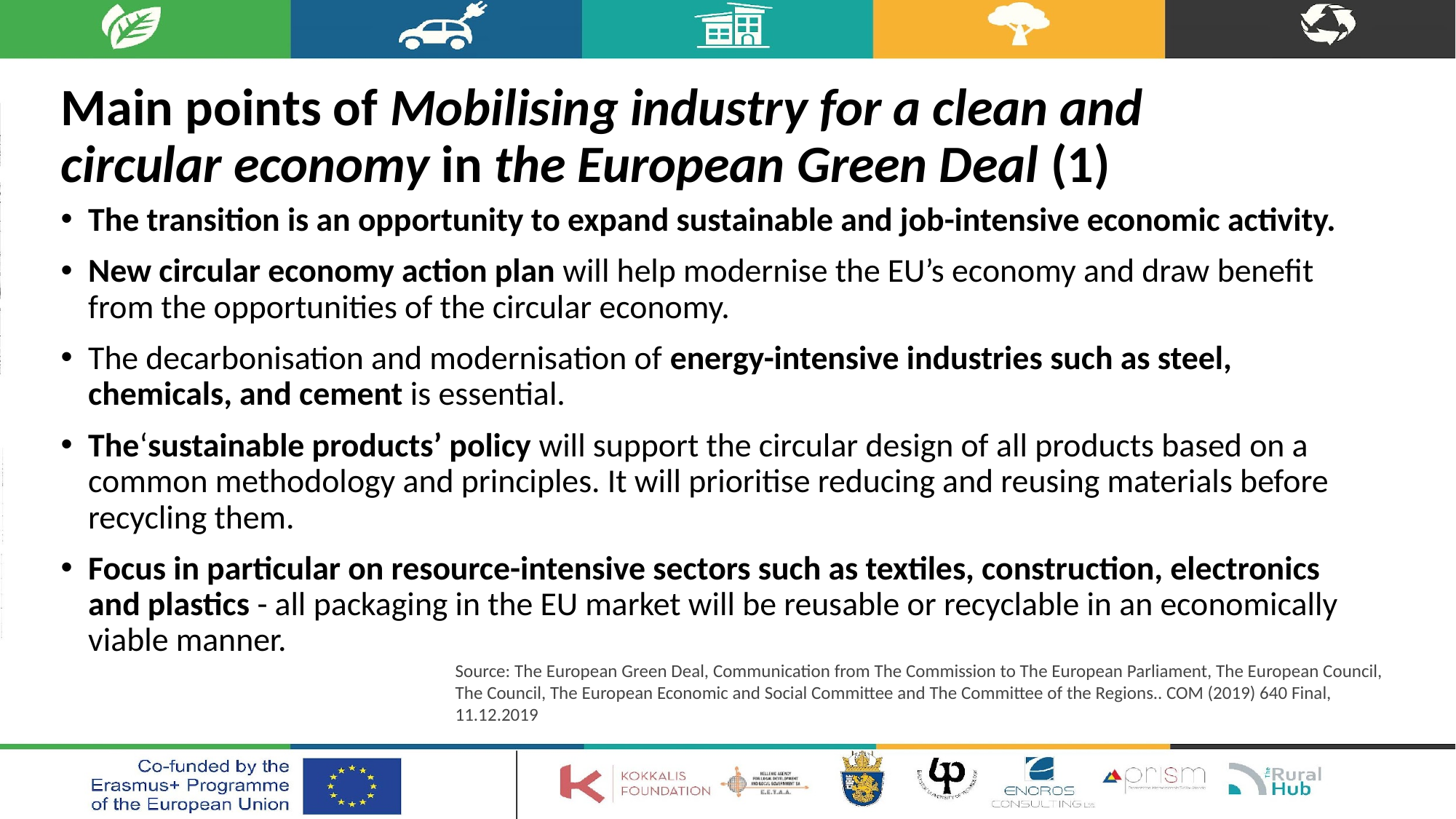

# Main points of Mobilising industry for a clean and circular economy in the European Green Deal (1)
The transition is an opportunity to expand sustainable and job-intensive economic activity.
New circular economy action plan will help modernise the EU’s economy and draw benefit from the opportunities of the circular economy.
The decarbonisation and modernisation of energy-intensive industries such as steel, chemicals, and cement is essential.
The‘sustainable products’ policy will support the circular design of all products based on a common methodology and principles. It will prioritise reducing and reusing materials before recycling them.
Focus in particular on resource-intensive sectors such as textiles, construction, electronics and plastics - all packaging in the EU market will be reusable or recyclable in an economically viable manner.
Source: The European Green Deal, Communication from The Commission to The European Parliament, The European Council, The Council, The European Economic and Social Committee and The Committee of the Regions.. COM (2019) 640 Final, 11.12.2019